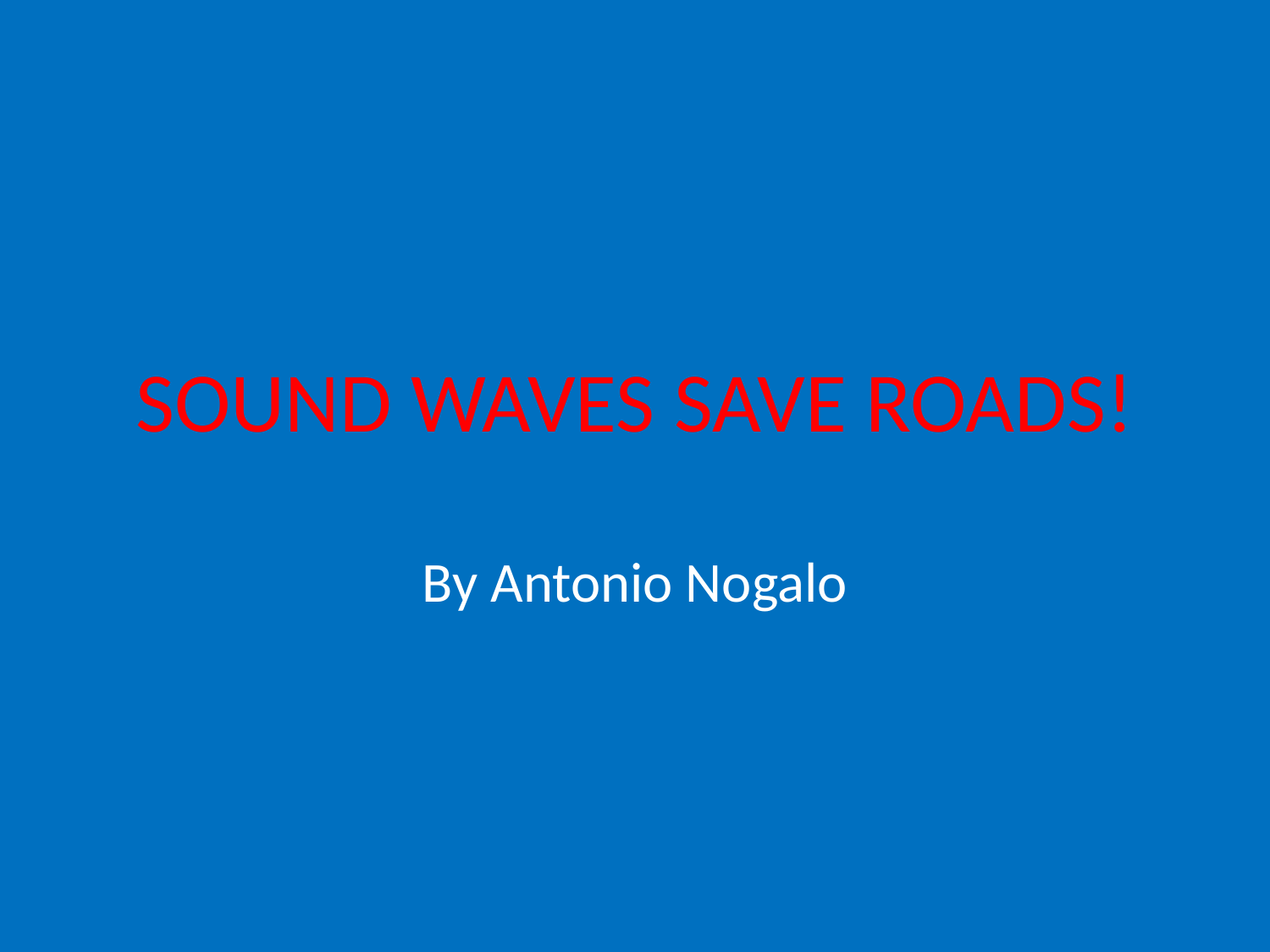

# SOUND WAVES SAVE ROADS!
By Antonio Nogalo